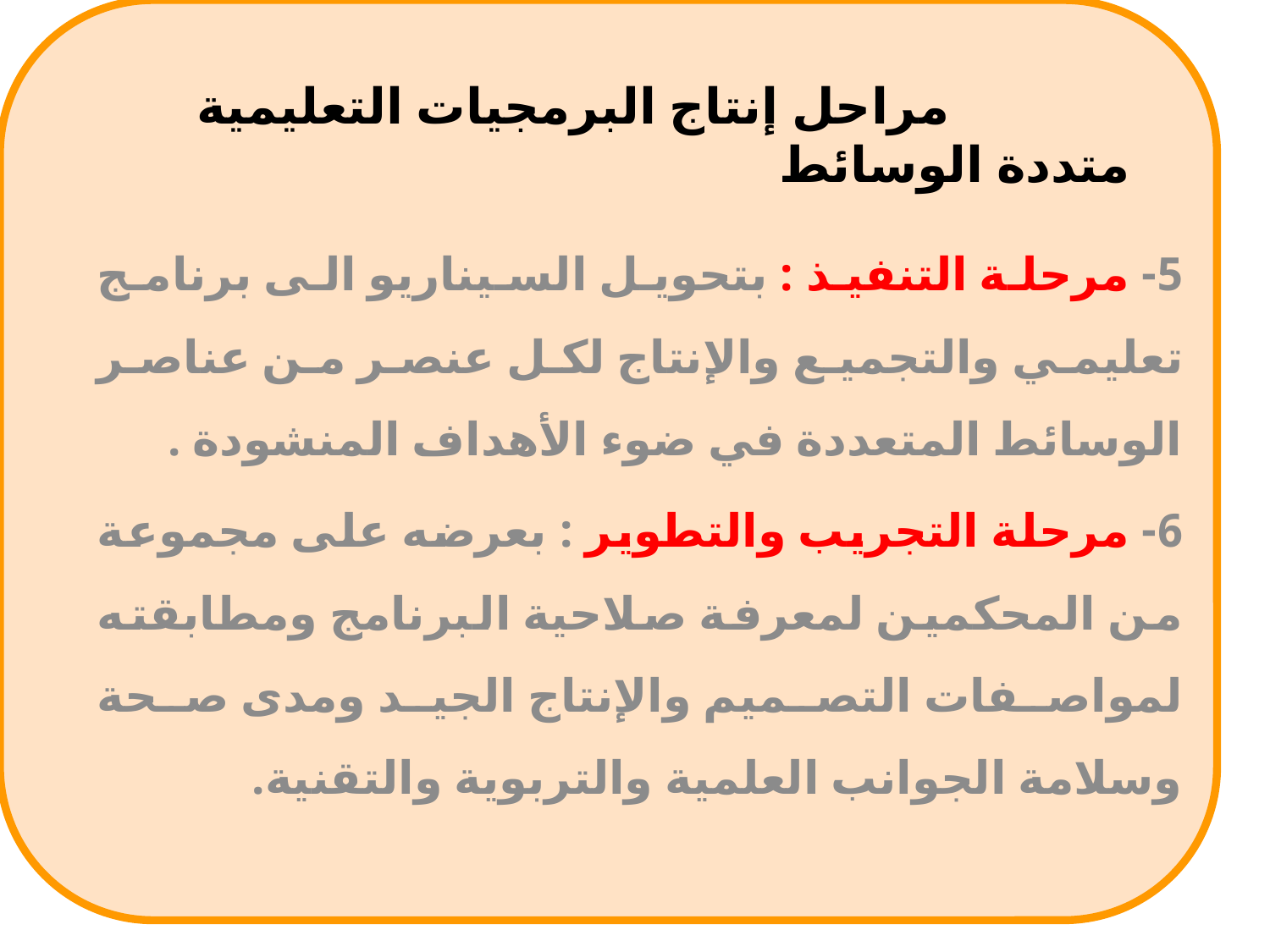

# مراحل إنتاج البرمجيات التعليمية متددة الوسائط
5- مرحلة التنفيذ : بتحويل السيناريو الى برنامج تعليمي والتجميع والإنتاج لكل عنصر من عناصر الوسائط المتعددة في ضوء الأهداف المنشودة .
6- مرحلة التجريب والتطوير : بعرضه على مجموعة من المحكمين لمعرفة صلاحية البرنامج ومطابقته لمواصفات التصميم والإنتاج الجيد ومدى صحة وسلامة الجوانب العلمية والتربوية والتقنية.